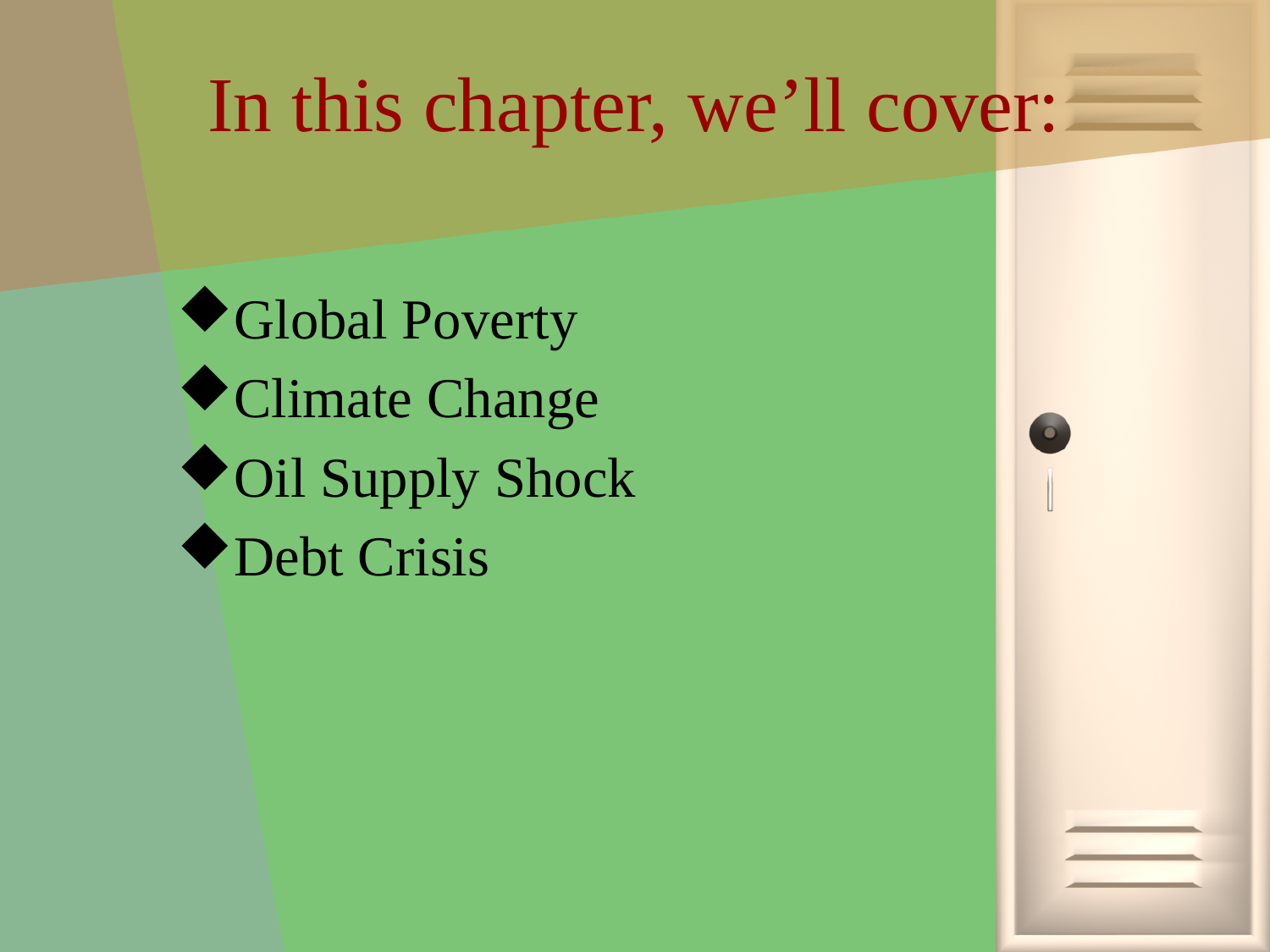

# In this chapter, we’ll cover:
Global Poverty
Climate Change
Oil Supply Shock
Debt Crisis